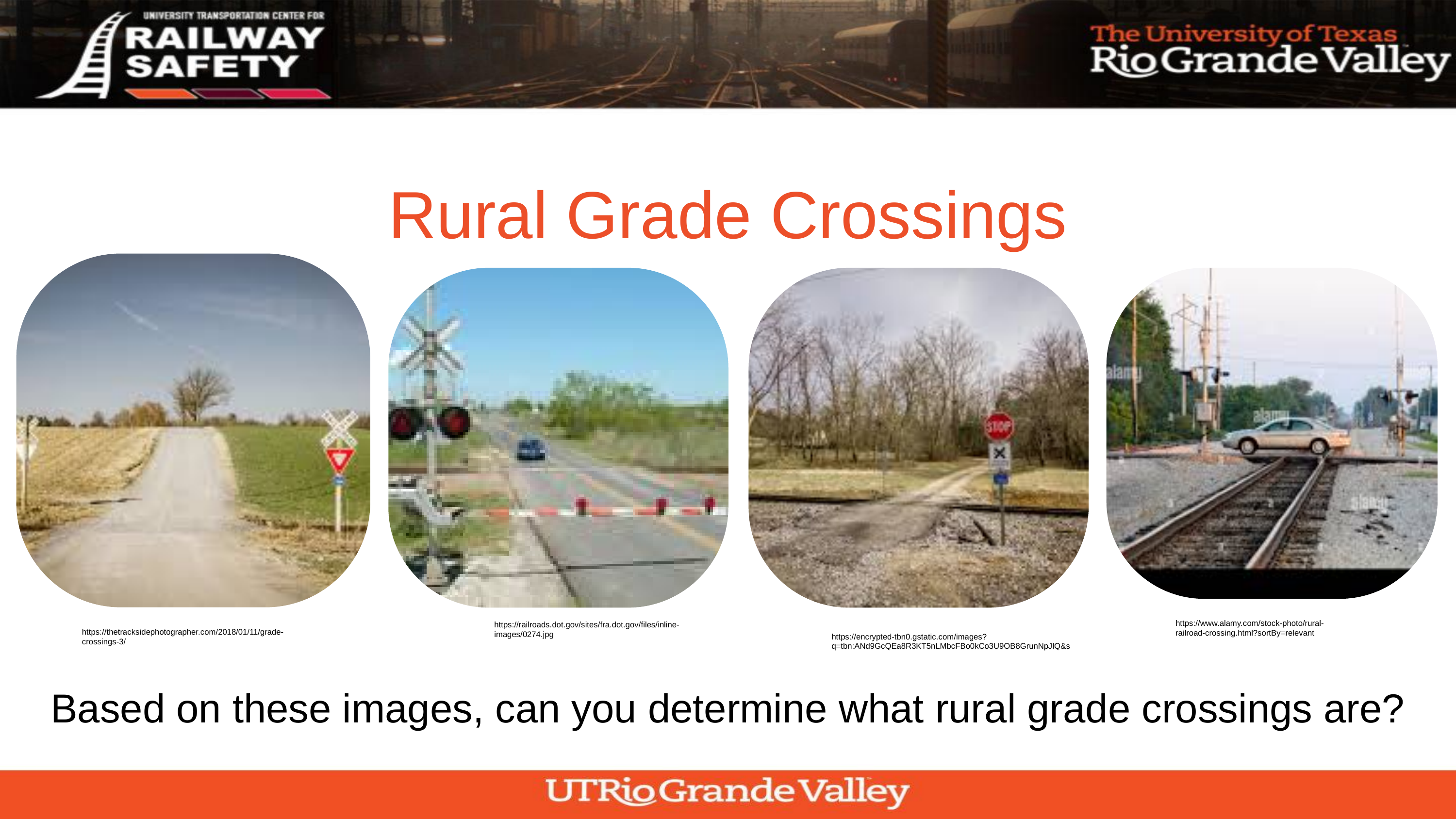

Rural Grade Crossings

https://www.alamy.com/stock-photo/rural-railroad-crossing.html?sortBy=relevant
https://railroads.dot.gov/sites/fra.dot.gov/files/inline-images/0274.jpg
https://thetracksidephotographer.com/2018/01/11/grade-crossings-3/
https://encrypted-tbn0.gstatic.com/images?q=tbn:ANd9GcQEa8R3KT5nLMbcFBo0kCo3U9OB8GrunNpJlQ&s
Based on these images, can you determine what rural grade crossings are?